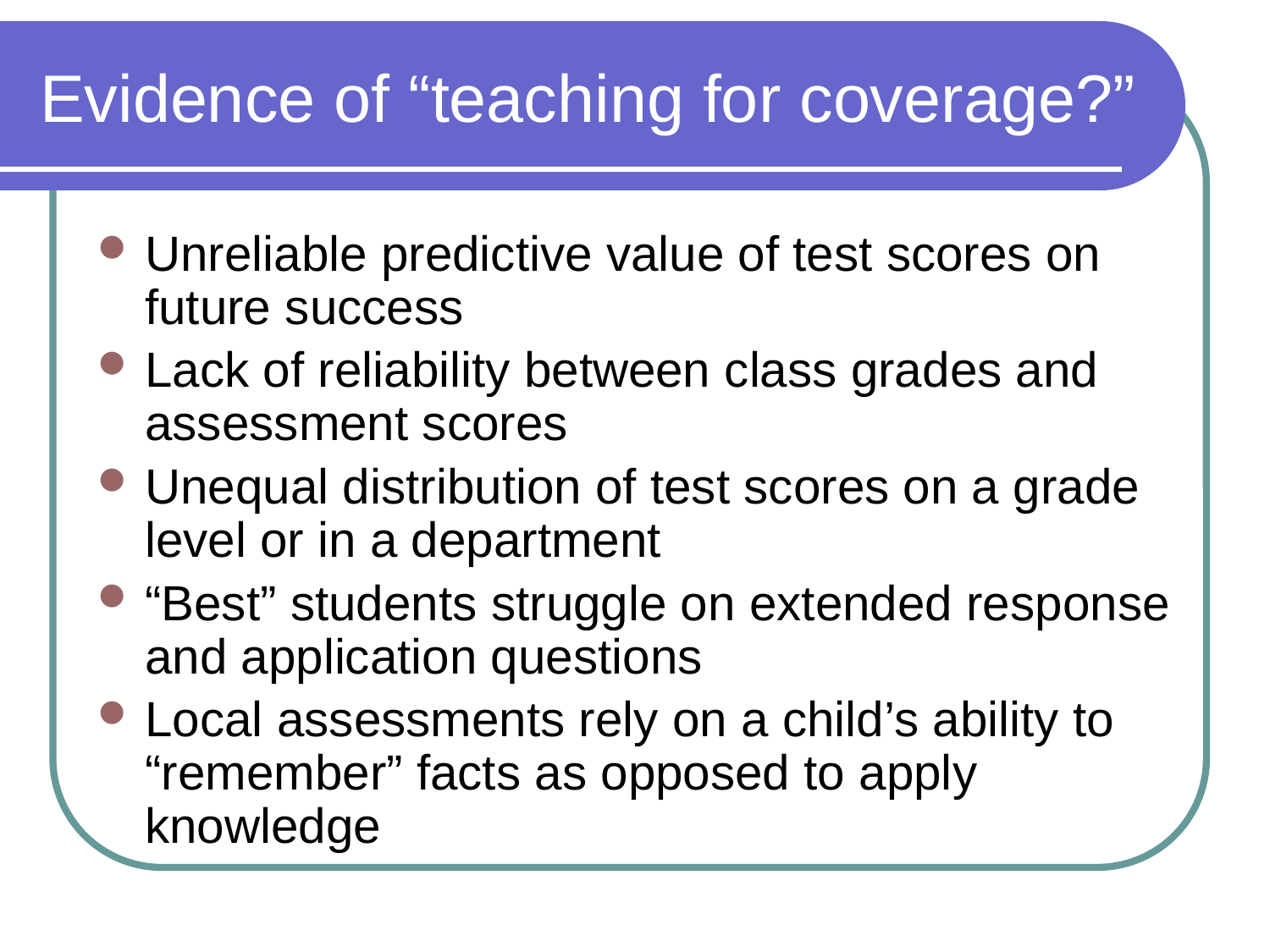

# Evidence of “teaching for coverage?”
Unreliable predictive value of test scores on future success
Lack of reliability between class grades and assessment scores
Unequal distribution of test scores on a grade level or in a department
“Best” students struggle on extended response and application questions
Local assessments rely on a child’s ability to “remember” facts as opposed to apply knowledge